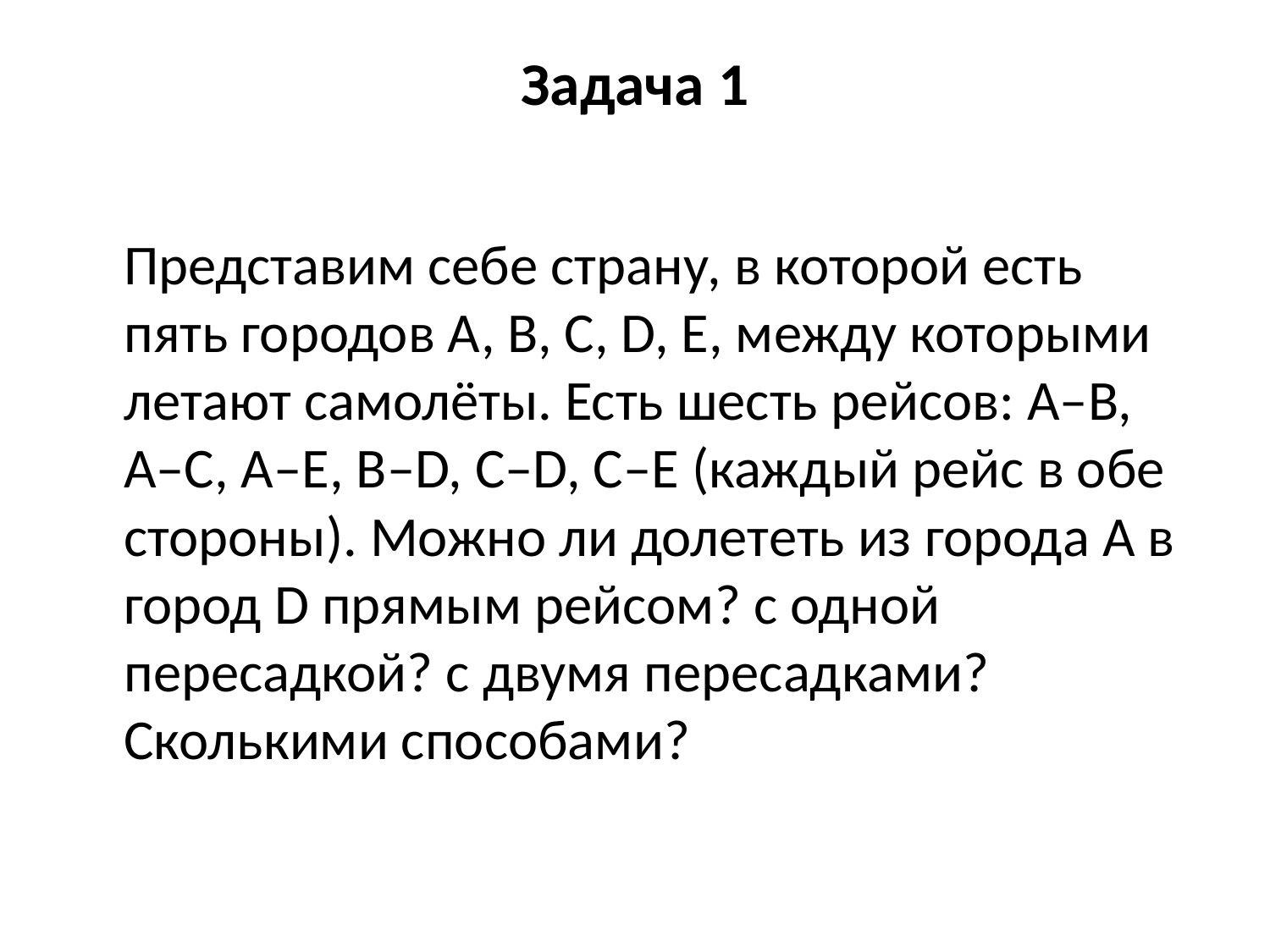

# Задача 1
	Представим себе страну, в которой есть пять городов A, B, C, D, E, между которыми летают самолёты. Есть шесть рейсов: A–B, A–C, A–E, B–D, C–D, C–E (каждый рейс в обе стороны). Можно ли долететь из города A в город D прямым рейсом? с одной пересадкой? с двумя пересадками? Сколькими способами?